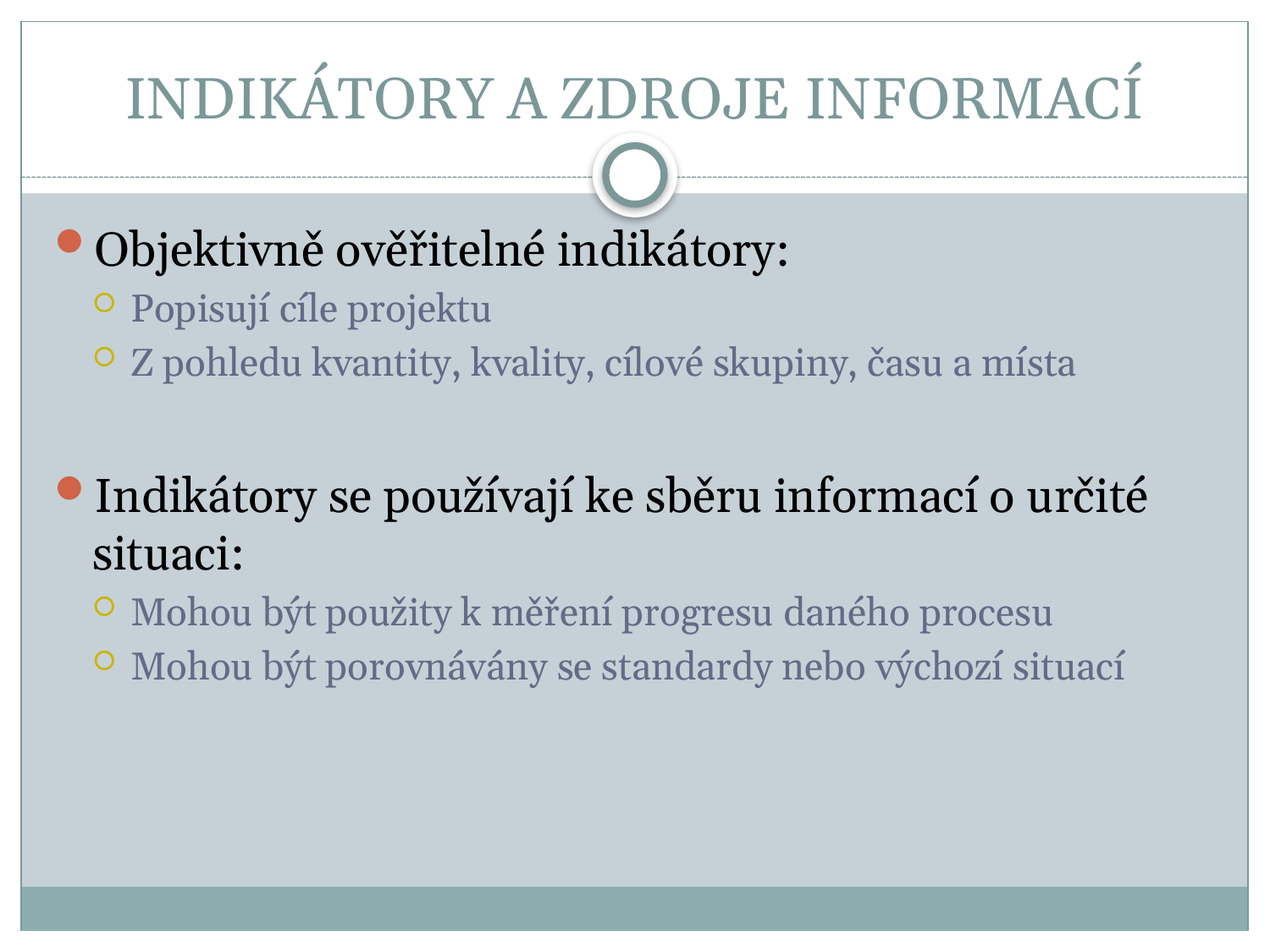

# INDIKÁTORY A ZDROJE INFORMACÍ
Objektivně ověřitelné indikátory:
Popisují cíle projektu
Z pohledu kvantity, kvality, cílové skupiny, času a místa

Indikátory se používají ke sběru informací o určité situaci:
Mohou být použity k měření progresu daného procesu
Mohou být porovnávány se standardy nebo výchozí situací